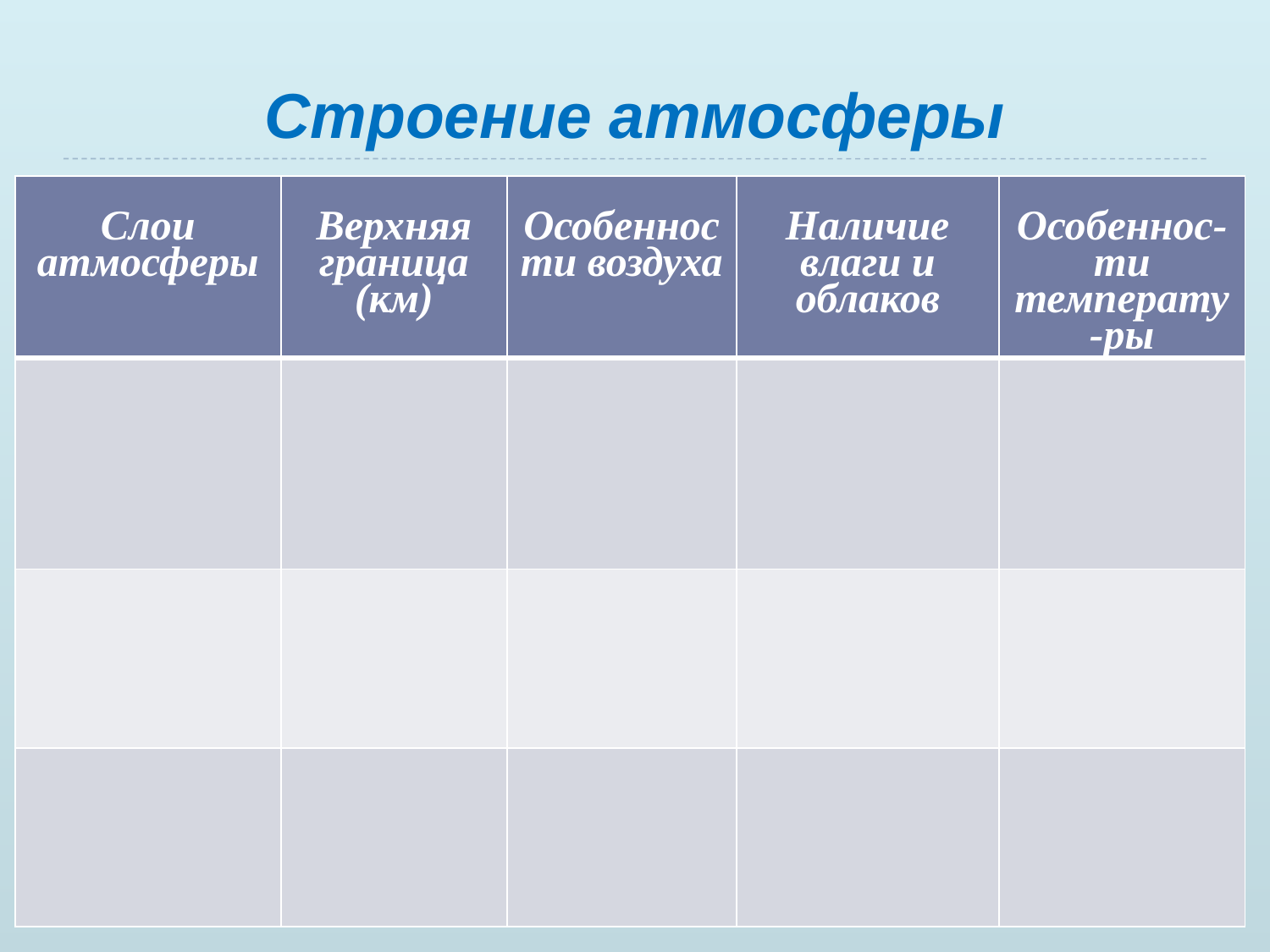

# Строение атмосферы
| Слои атмосферы | Верхняя граница (км) | Особенности воздуха | Наличие влаги и облаков | Особеннос-ти температу-ры |
| --- | --- | --- | --- | --- |
|  |  |  |  |  |
|  |  |  |  |  |
|  |  |  |  |  |
3